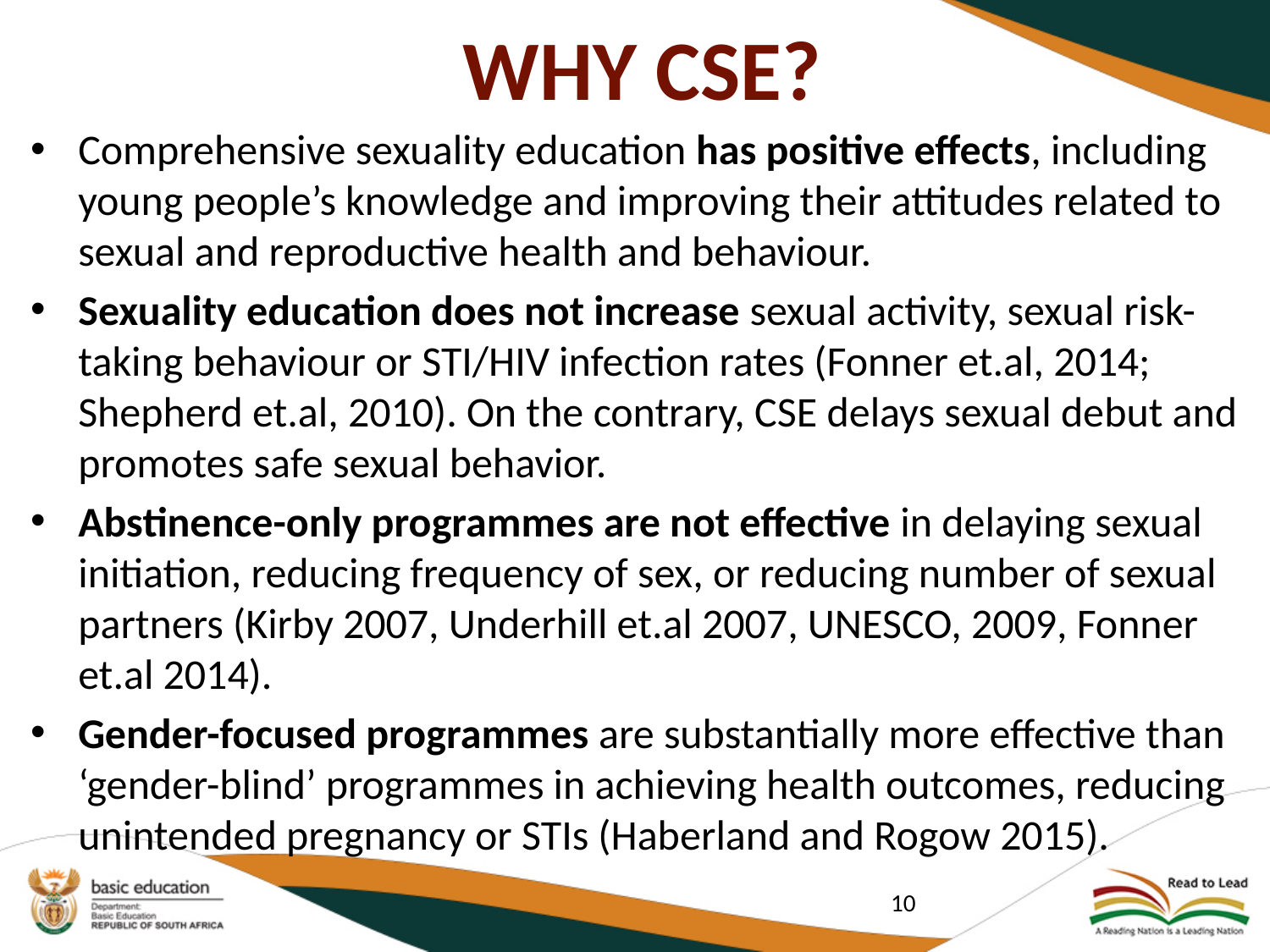

# WHY CSE?
Comprehensive sexuality education has positive effects, including young people’s knowledge and improving their attitudes related to sexual and reproductive health and behaviour.
Sexuality education does not increase sexual activity, sexual risk-taking behaviour or STI/HIV infection rates (Fonner et.al, 2014; Shepherd et.al, 2010). On the contrary, CSE delays sexual debut and promotes safe sexual behavior.
Abstinence-only programmes are not effective in delaying sexual initiation, reducing frequency of sex, or reducing number of sexual partners (Kirby 2007, Underhill et.al 2007, UNESCO, 2009, Fonner et.al 2014).
Gender-focused programmes are substantially more effective than ‘gender-blind’ programmes in achieving health outcomes, reducing unintended pregnancy or STIs (Haberland and Rogow 2015).

10